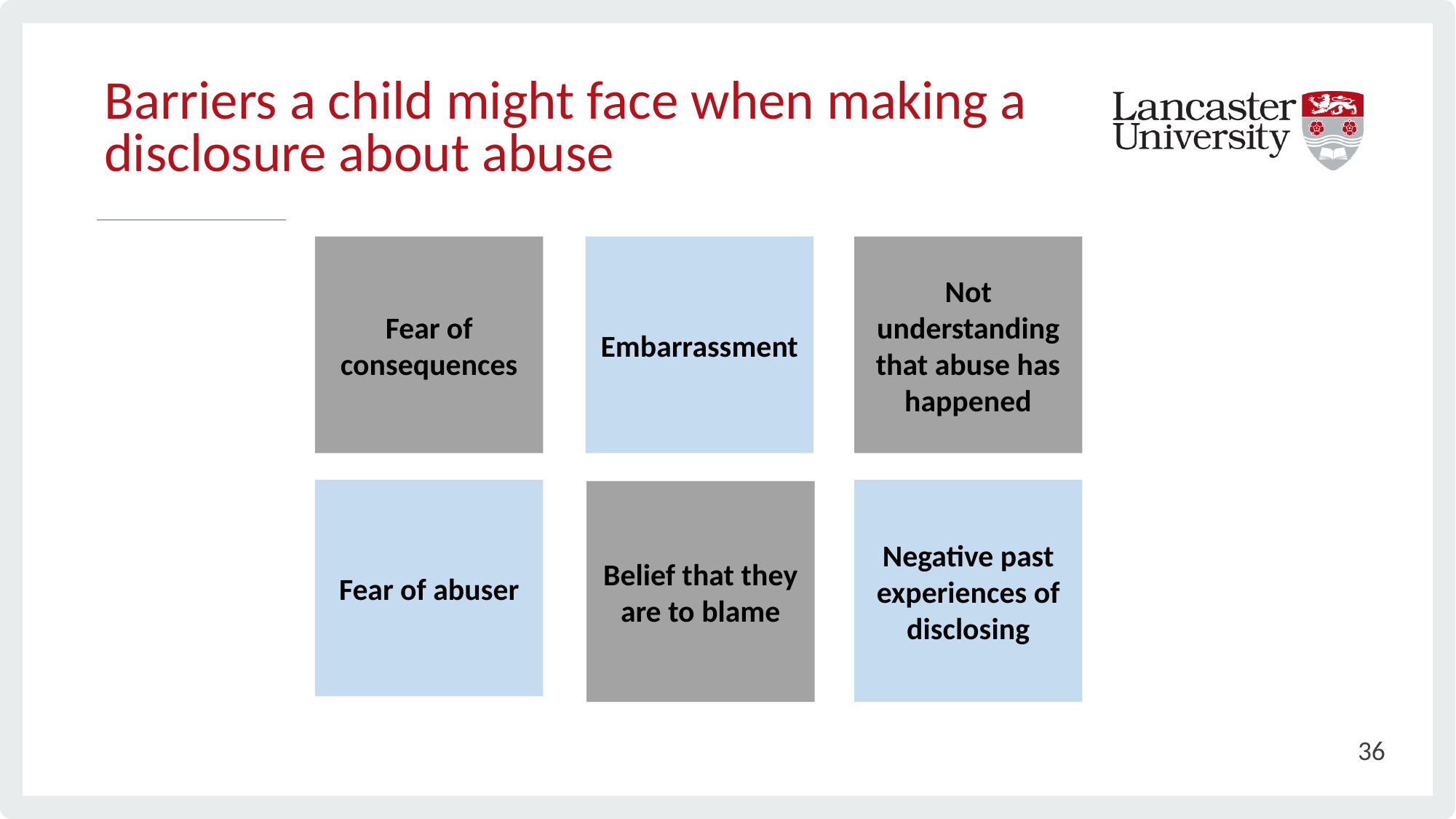

# Barriers a child might face when making a disclosure about abuse
Fear of consequences
Embarrassment
Not understanding that abuse has happened
Negative past experiences of disclosing
Fear of abuser
Belief that they are to blame
36